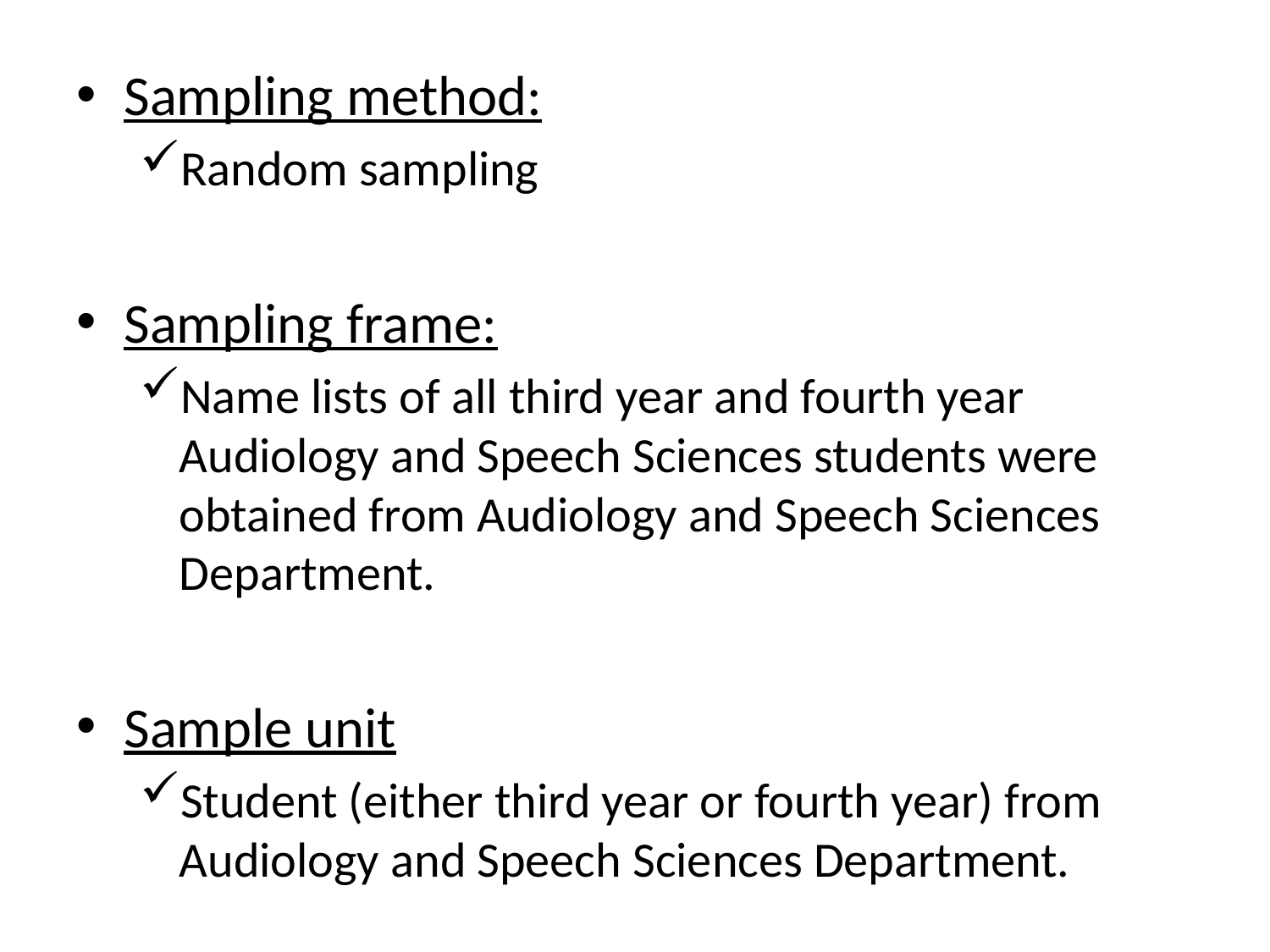

Sampling method:
Random sampling

Sampling frame:
Name lists of all third year and fourth year Audiology and Speech Sciences students were obtained from Audiology and Speech Sciences Department.

Sample unit
Student (either third year or fourth year) from Audiology and Speech Sciences Department.